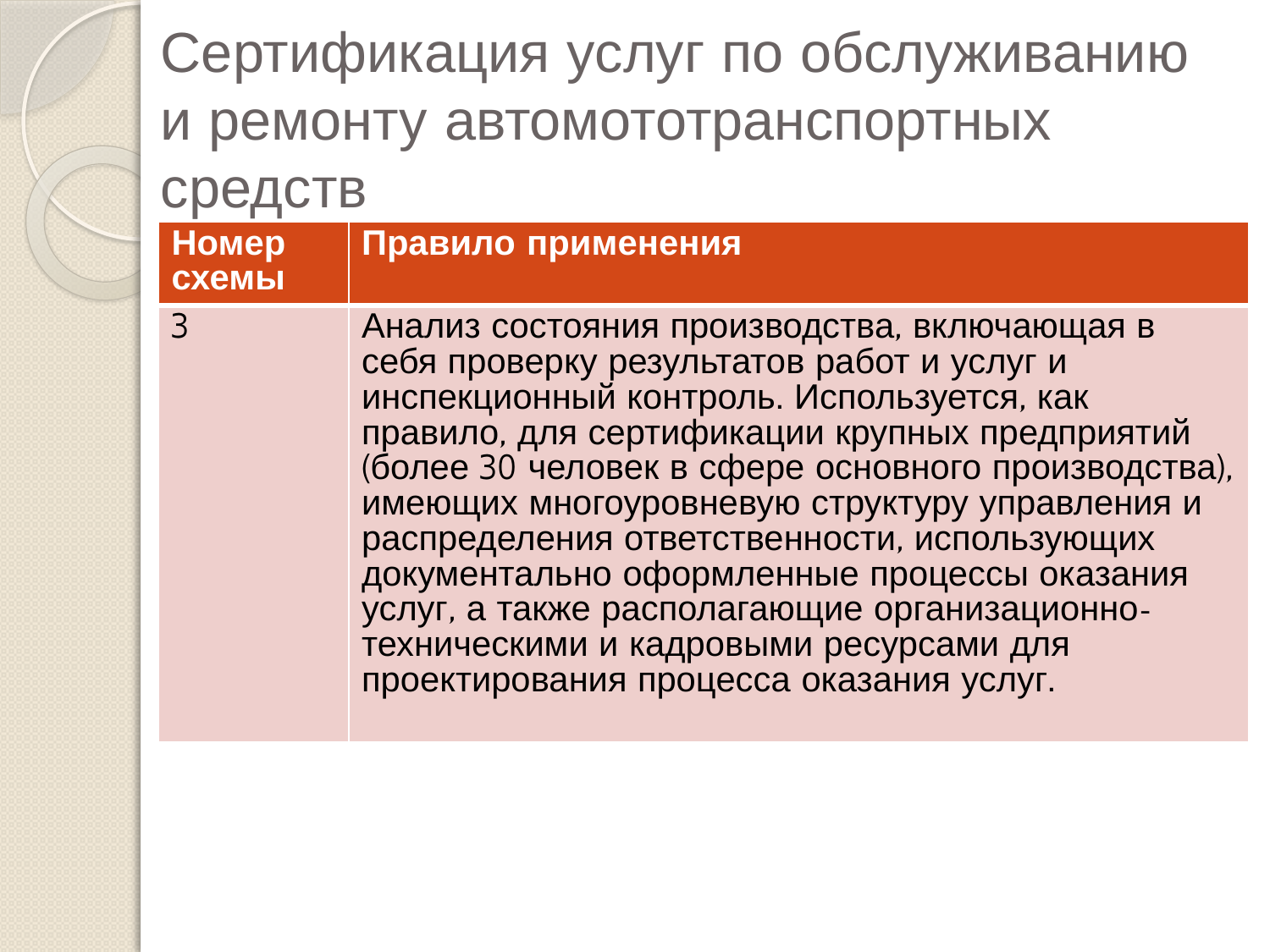

# Сертификация услуг по обслуживанию и ремонту автомототранспортных средств
| Номер схемы | Правило применения |
| --- | --- |
| 3 | Анализ состояния производства, включающая в себя проверку результатов работ и услуг и инспекционный контроль. Используется, как правило, для сертификации крупных предприятий (более 30 человек в сфере основного производства), имеющих многоуровневую структуру управления и распределения ответственности, использующих документально оформленные процессы оказания услуг, а также располагающие организационно-техническими и кадровыми ресурсами для проектирования процесса оказания услуг. |